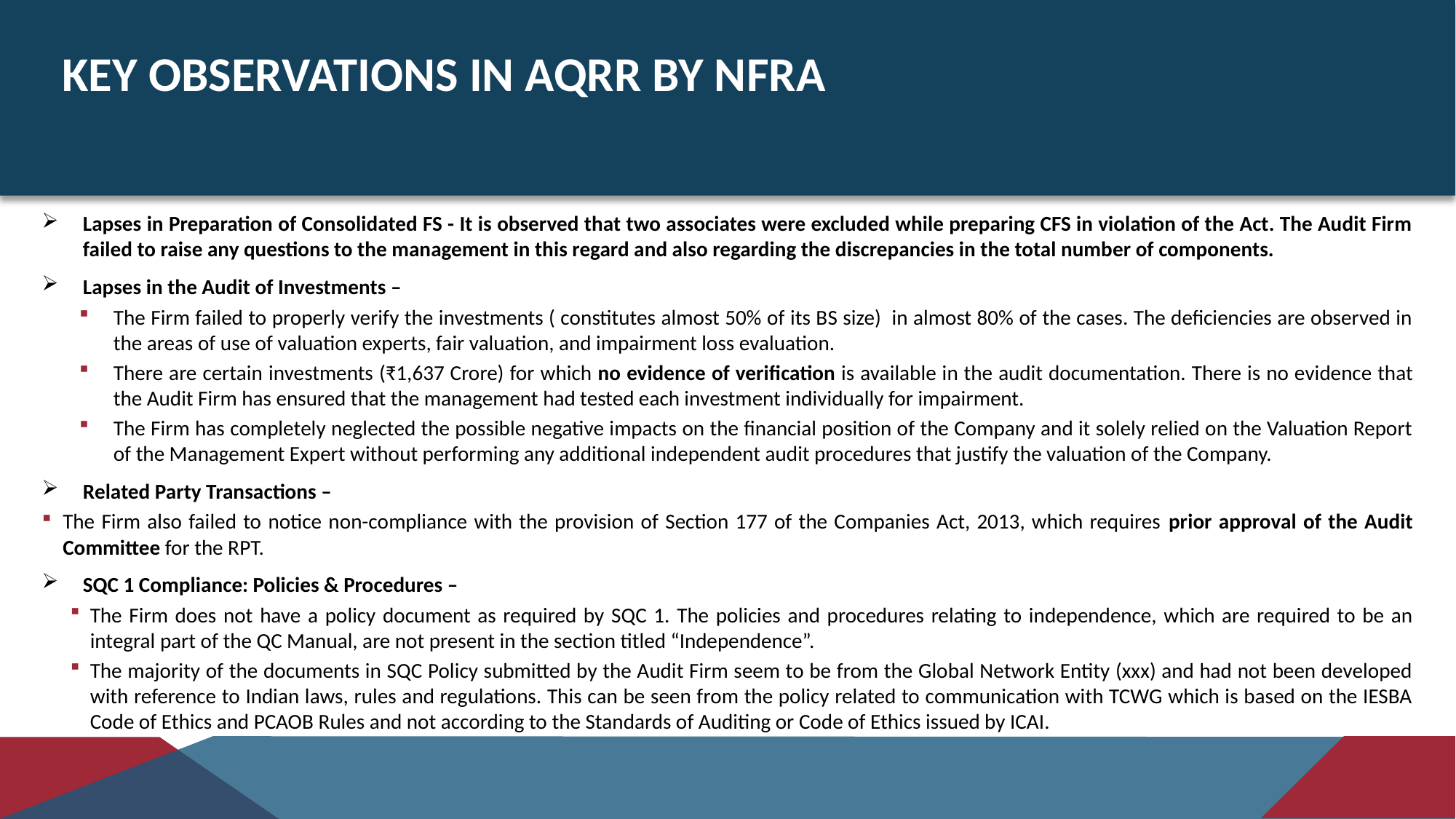

# Key Observations in AQRR by NFRA
Lapses in Preparation of Consolidated FS - It is observed that two associates were excluded while preparing CFS in violation of the Act. The Audit Firm failed to raise any questions to the management in this regard and also regarding the discrepancies in the total number of components.
Lapses in the Audit of Investments –
The Firm failed to properly verify the investments ( constitutes almost 50% of its BS size)  in almost 80% of the cases. The deficiencies are observed in the areas of use of valuation experts, fair valuation, and impairment loss evaluation.
There are certain investments (₹1,637 Crore) for which no evidence of verification is available in the audit documentation. There is no evidence that the Audit Firm has ensured that the management had tested each investment individually for impairment.
The Firm has completely neglected the possible negative impacts on the financial position of the Company and it solely relied on the Valuation Report of the Management Expert without performing any additional independent audit procedures that justify the valuation of the Company.
Related Party Transactions –
The Firm also failed to notice non-compliance with the provision of Section 177 of the Companies Act, 2013, which requires prior approval of the Audit Committee for the RPT.
SQC 1 Compliance: Policies & Procedures –
The Firm does not have a policy document as required by SQC 1. The policies and procedures relating to independence, which are required to be an integral part of the QC Manual, are not present in the section titled “Independence”.
The majority of the documents in SQC Policy submitted by the Audit Firm seem to be from the Global Network Entity (xxx) and had not been developed with reference to Indian laws, rules and regulations. This can be seen from the policy related to communication with TCWG which is based on the IESBA Code of Ethics and PCAOB Rules and not according to the Standards of Auditing or Code of Ethics issued by ICAI.